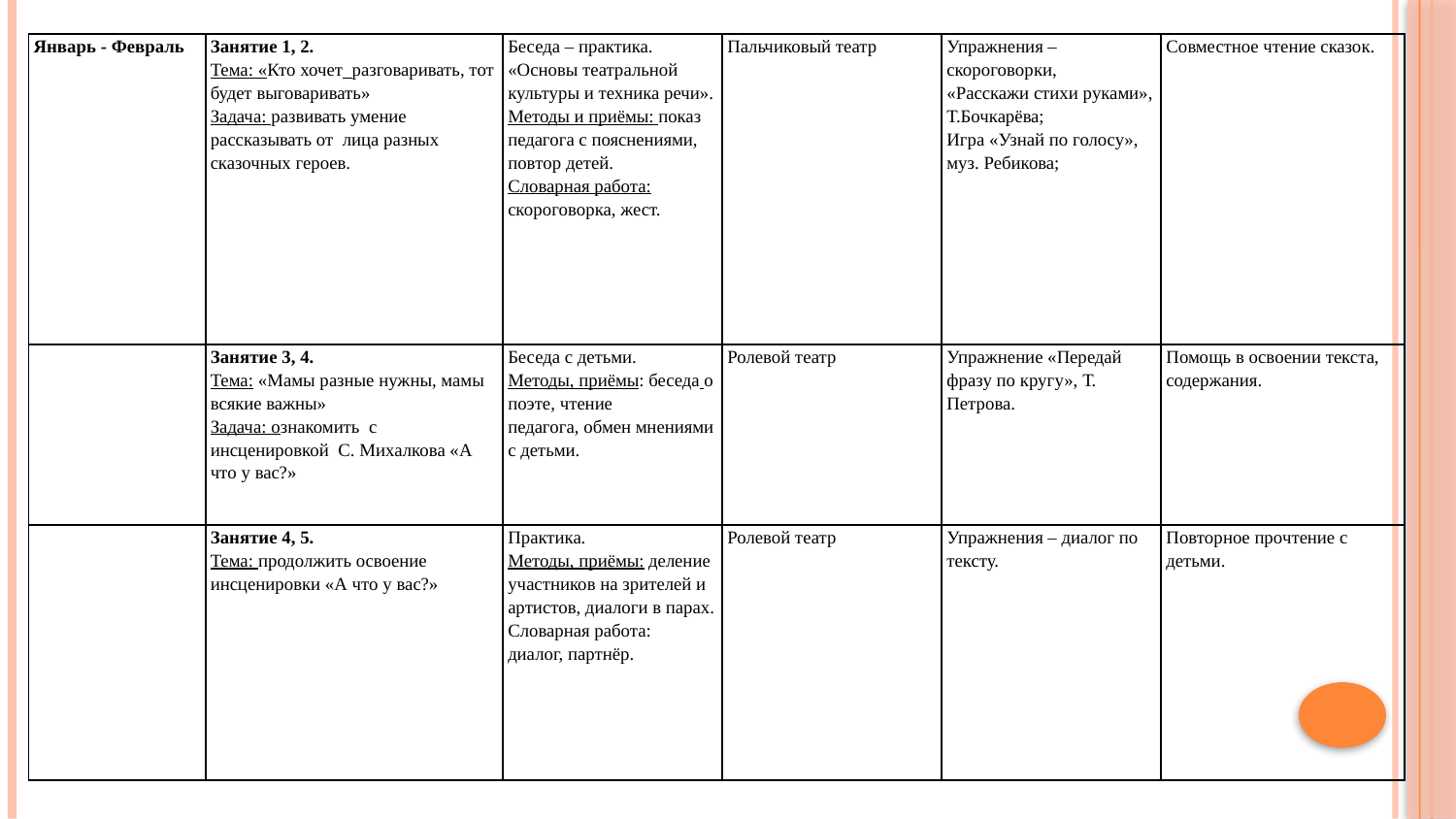

| Январь - Февраль | Занятие 1, 2. Тема: «Кто хочет разговаривать, тот будет выговаривать» Задача: развивать умение рассказывать от лица разных сказочных героев. | Беседа – практика. «Основы театральной культуры и техника речи». Методы и приёмы: показ педагога с пояснениями, повтор детей. Словарная работа: скороговорка, жест. | Пальчиковый театр | Упражнения – скороговорки, «Расскажи стихи руками», Т.Бочкарёва; Игра «Узнай по голосу», муз. Ребикова; | Совместное чтение сказок. |
| --- | --- | --- | --- | --- | --- |
|  | Занятие 3, 4. Тема: «Мамы разные нужны, мамы всякие важны» Задача: ознакомить с инсценировкой С. Михалкова «А что у вас?» | Беседа с детьми. Методы, приёмы: беседа о поэте, чтение педагога, обмен мнениями с детьми. | Ролевой театр | Упражнение «Передай фразу по кругу», Т. Петрова. | Помощь в освоении текста, содержания. |
|  | Занятие 4, 5. Тема: продолжить освоение инсценировки «А что у вас?» | Практика. Методы, приёмы: деление участников на зрителей и артистов, диалоги в парах. Словарная работа: диалог, партнёр. | Ролевой театр | Упражнения – диалог по тексту. | Повторное прочтение с детьми. |